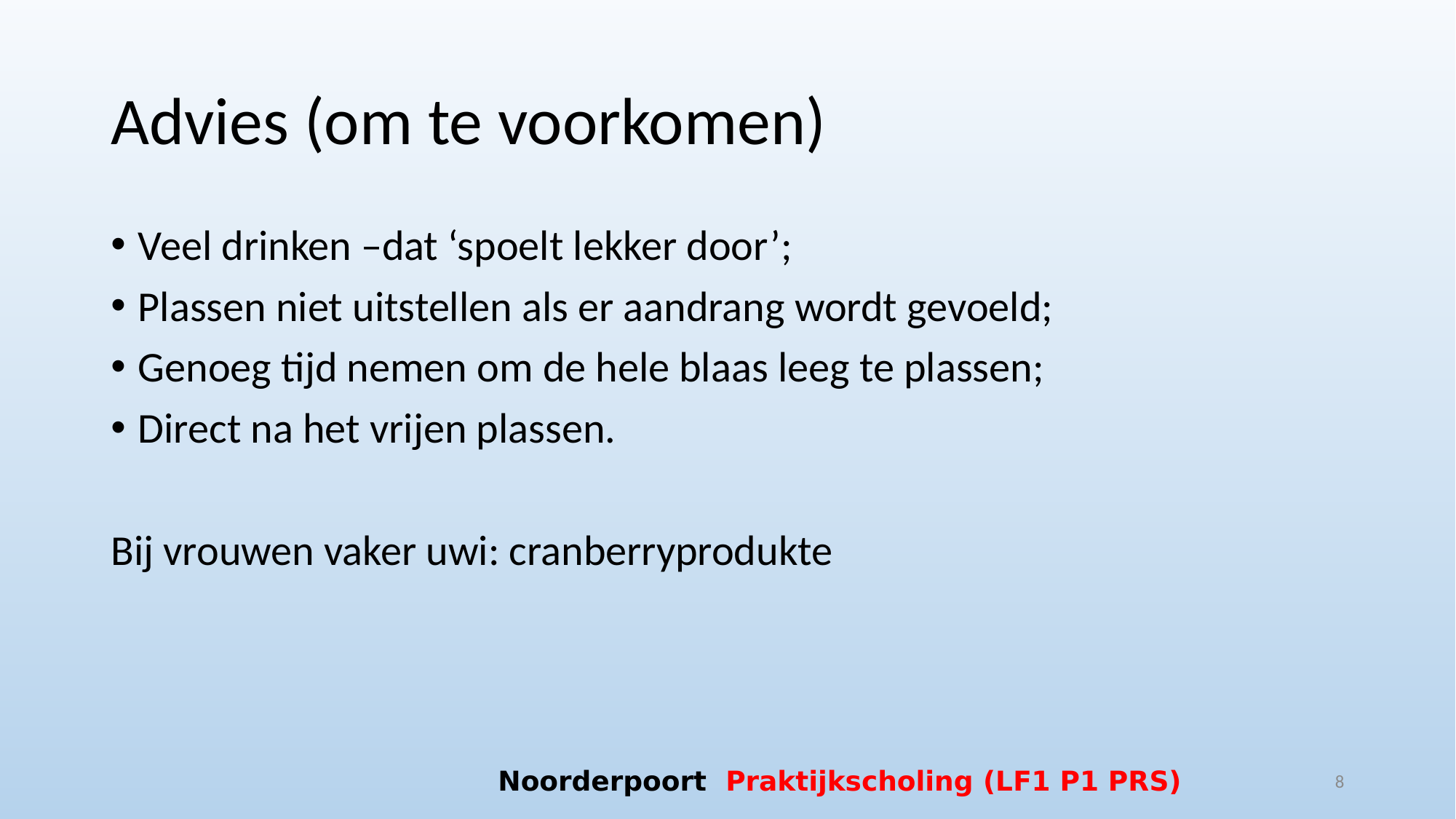

# Advies (om te voorkomen)
Veel drinken –dat ‘spoelt lekker door’;
Plassen niet uitstellen als er aandrang wordt gevoeld;
Genoeg tijd nemen om de hele blaas leeg te plassen;
Direct na het vrijen plassen.

Bij vrouwen vaker uwi: cranberryprodukte

Noorderpoort  Praktijkscholing (LF1 P1 PRS)
8